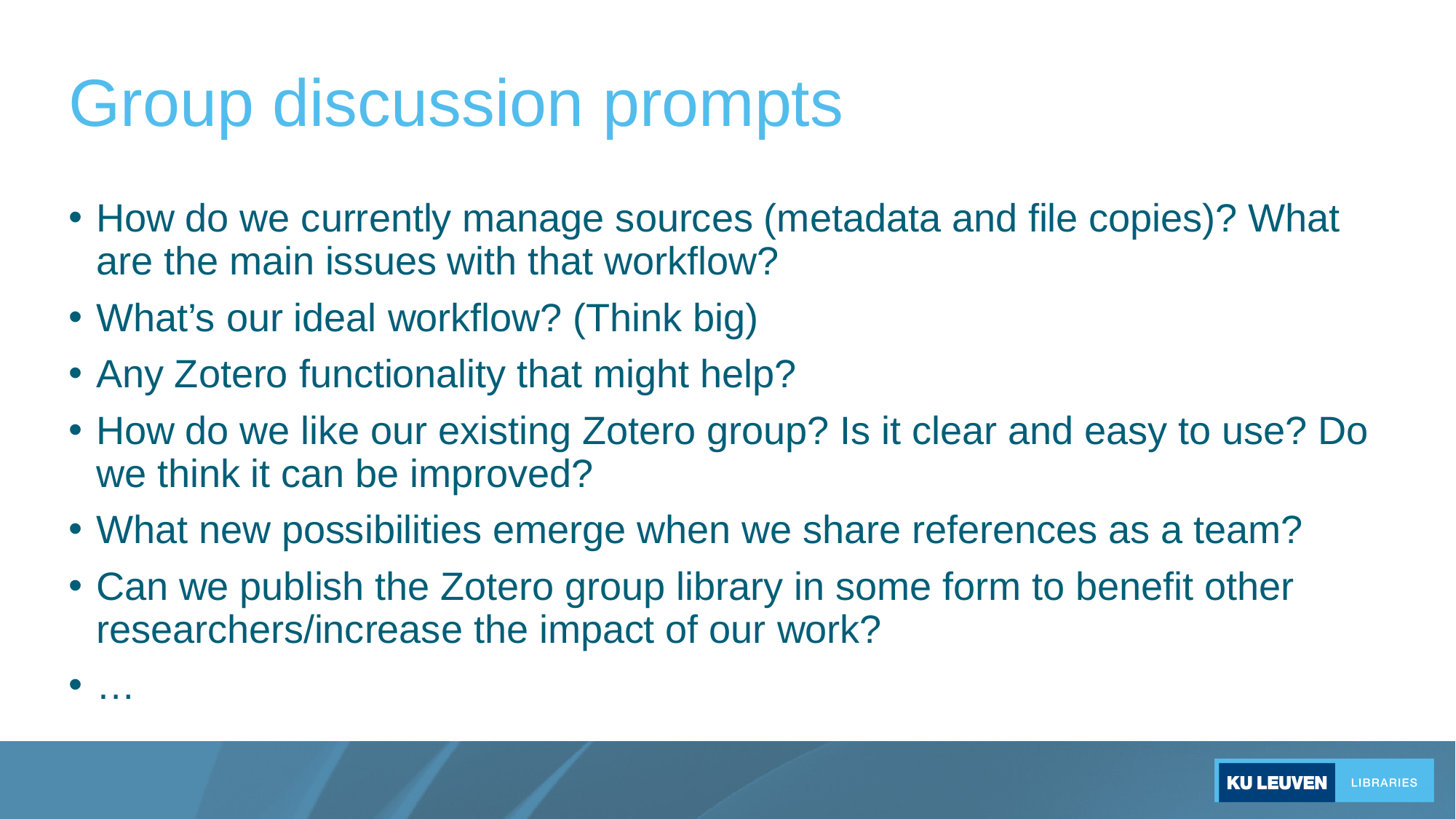

# Group discussion prompts
How do we currently manage sources (metadata and file copies)? What are the main issues with that workflow?
What’s our ideal workflow? (Think big)
Any Zotero functionality that might help?
How do we like our existing Zotero group? Is it clear and easy to use? Do we think it can be improved?
What new possibilities emerge when we share references as a team?
Can we publish the Zotero group library in some form to benefit other researchers/increase the impact of our work?
…